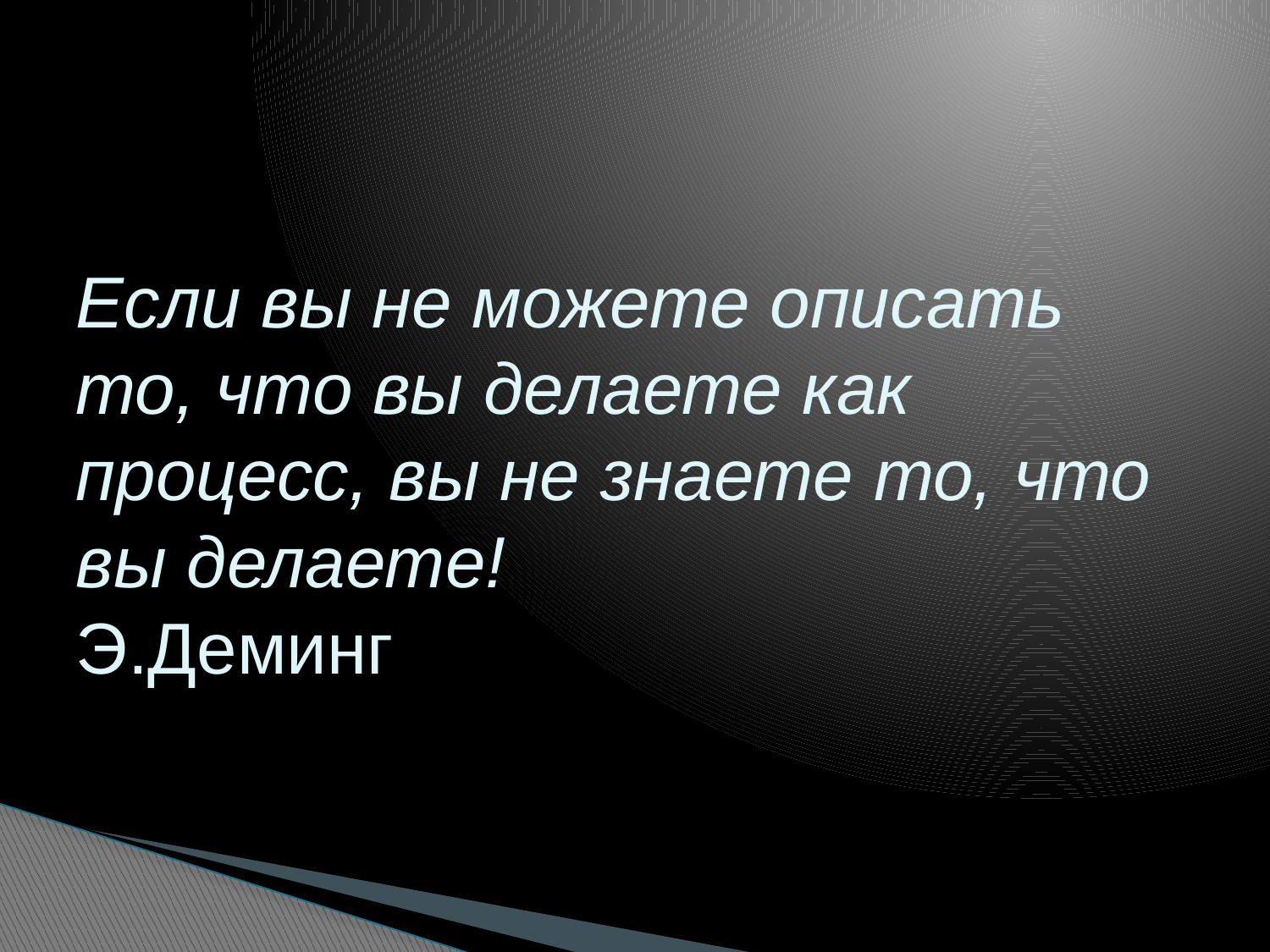

# Если вы не можете описать то, что вы делаете как процесс, вы не знаете то, что вы делаете! Э.Деминг